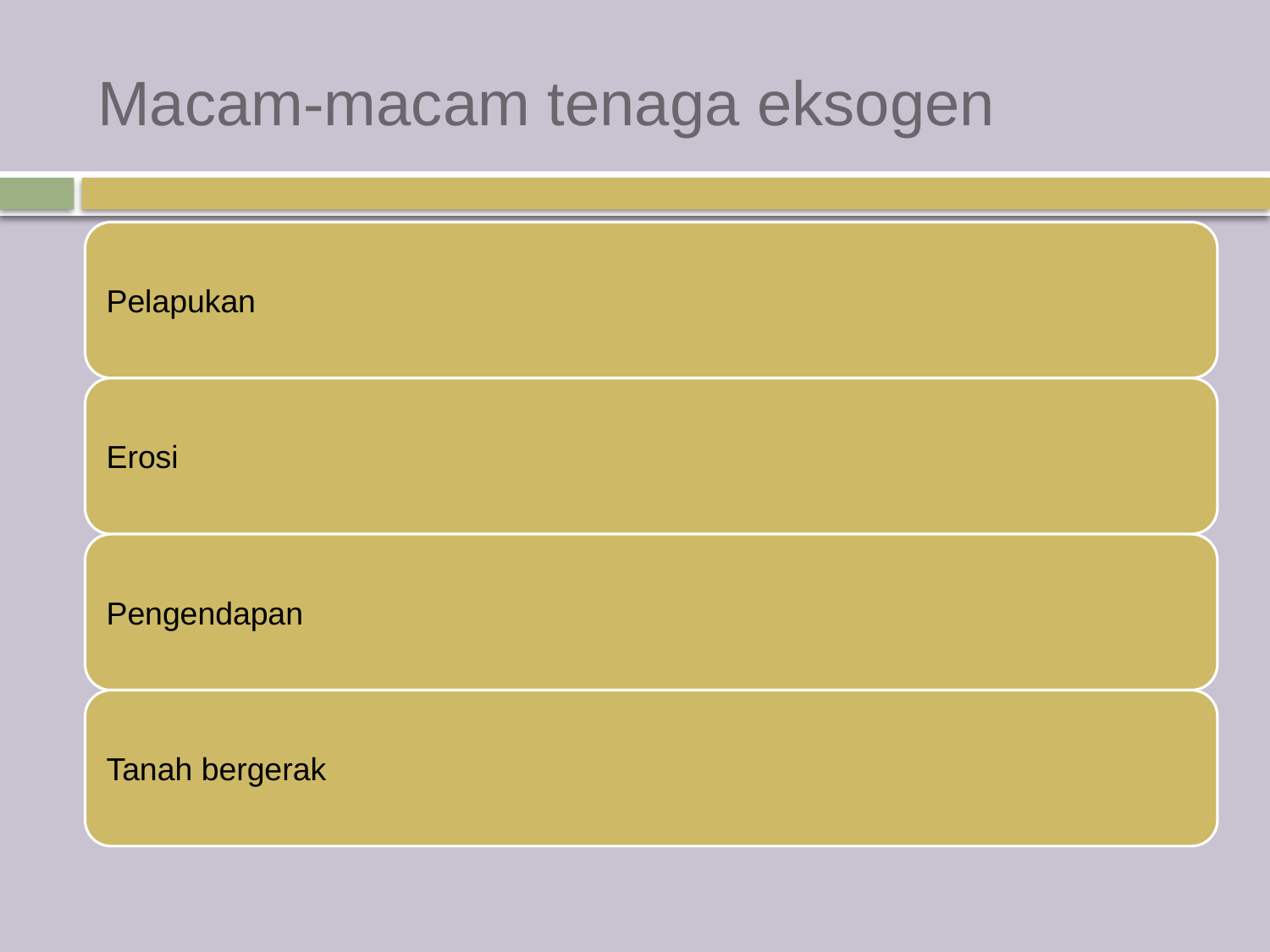

# Macam-macam tenaga eksogen
Pelapukan
Erosi
Pengendapan
Tanah bergerak